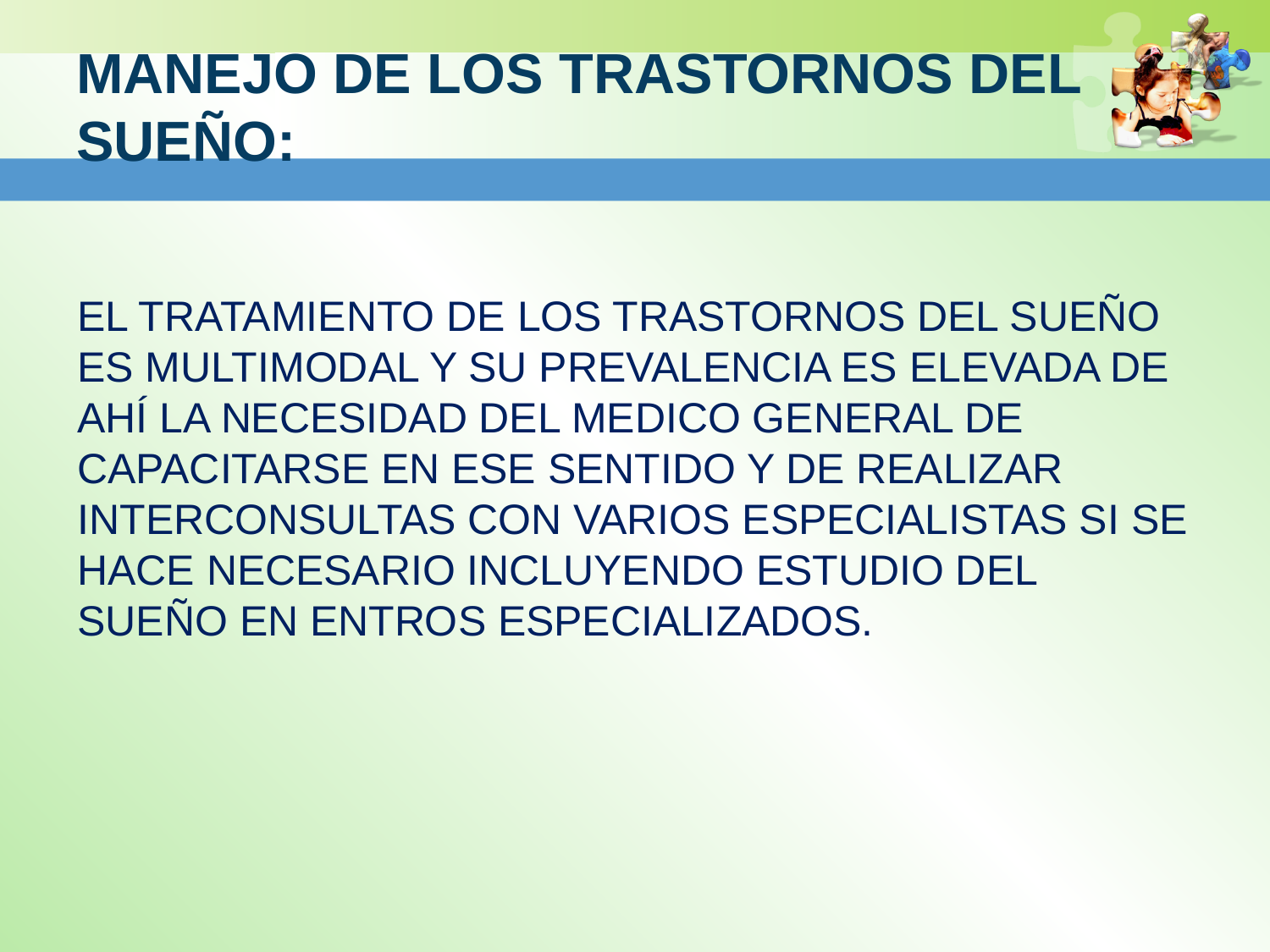

# MANEJO DE LOS TRASTORNOS DEL SUEÑO:
EL TRATAMIENTO DE LOS TRASTORNOS DEL SUEÑO ES MULTIMODAL Y SU PREVALENCIA ES ELEVADA DE AHÍ LA NECESIDAD DEL MEDICO GENERAL DE CAPACITARSE EN ESE SENTIDO Y DE REALIZAR INTERCONSULTAS CON VARIOS ESPECIALISTAS SI SE HACE NECESARIO INCLUYENDO ESTUDIO DEL SUEÑO EN ENTROS ESPECIALIZADOS.